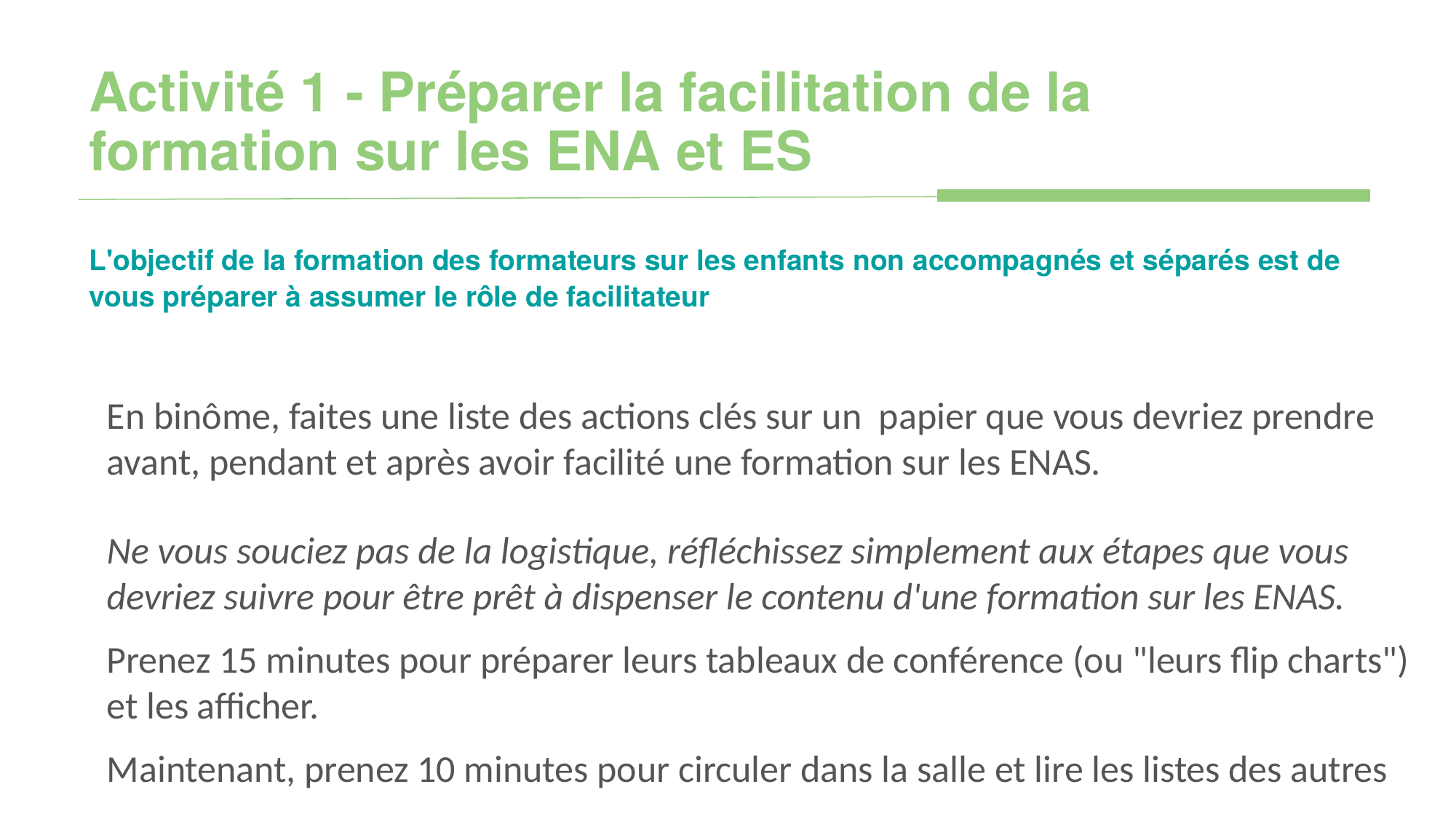

# Activité 1 - Préparer la facilitation de la formation sur les ENA et ES
L'objectif de la formation des formateurs sur les enfants non accompagnés et séparés est de vous préparer à assumer le rôle de facilitateur

En binôme, faites une liste des actions clés sur un  papier que vous devriez prendre avant, pendant et après avoir facilité une formation sur les ENAS.

Ne vous souciez pas de la logistique, réfléchissez simplement aux étapes que vous devriez suivre pour être prêt à dispenser le contenu d'une formation sur les ENAS.
Prenez 15 minutes pour préparer leurs tableaux de conférence (ou "leurs flip charts") et les afficher.
Maintenant, prenez 10 minutes pour circuler dans la salle et lire les listes des autres

.